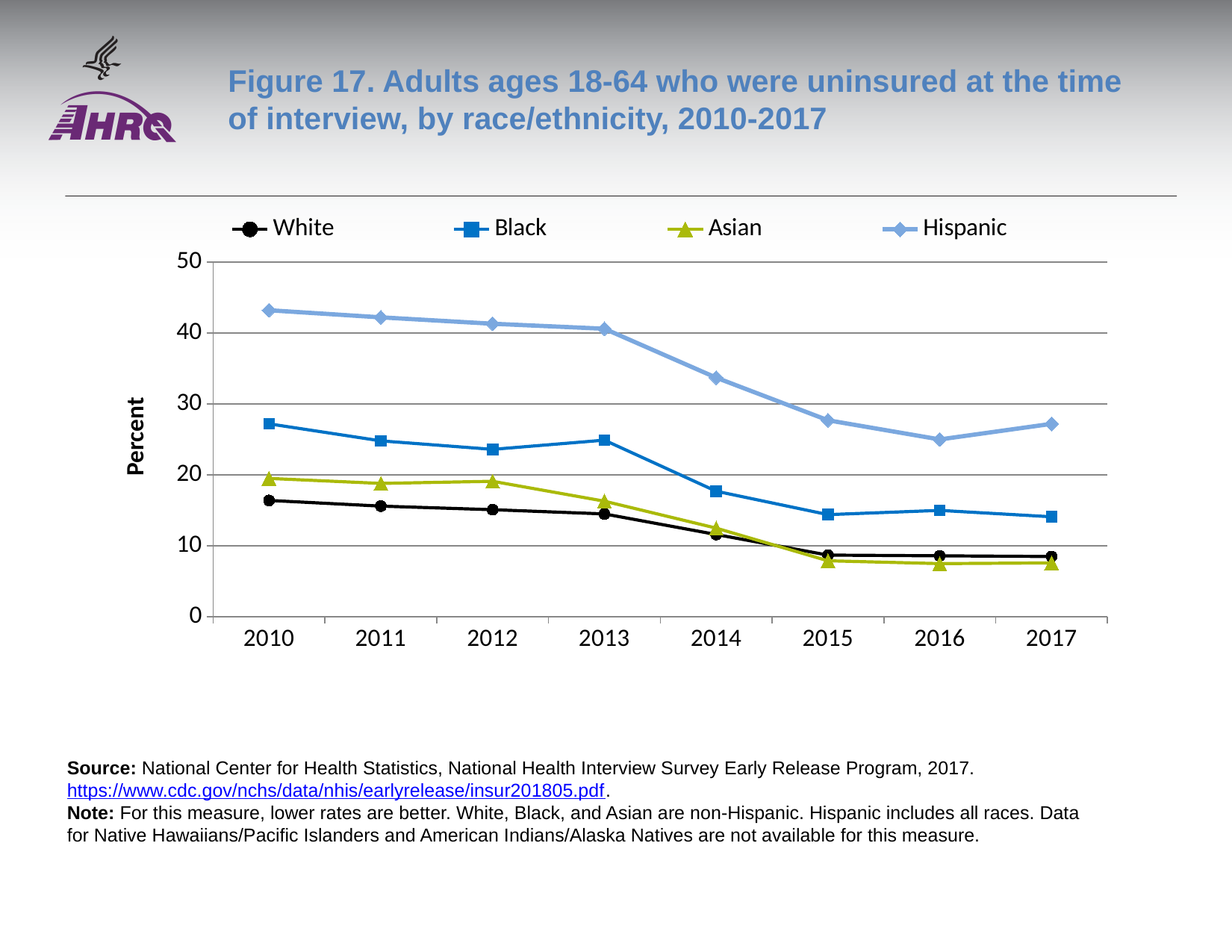

# Figure 17. Adults ages 18-64 who were uninsured at the time of interview, by race/ethnicity, 2010-2017

### Chart

| Category | White | Black | Asian | Hispanic |
|---|---|---|---|---|
| 2010 | 16.4 | 27.2 | 19.5 | 43.2 |
| 2011 | 15.6 | 24.8 | 18.8 | 42.2 |
| 2012 | 15.1 | 23.6 | 19.1 | 41.3 |
| 2013 | 14.5 | 24.9 | 16.3 | 40.6 |
| 2014 | 11.6 | 17.7 | 12.5 | 33.7 |
| 2015 | 8.7 | 14.4 | 7.9 | 27.7 |
| 2016 | 8.6 | 15.0 | 7.5 | 25.0 |
| 2017 | 8.5 | 14.1 | 7.6 | 27.2 |
Source: National Center for Health Statistics, National Health Interview Survey Early Release Program, 2017. https://www.cdc.gov/nchs/data/nhis/earlyrelease/insur201805.pdf.
Note: For this measure, lower rates are better. White, Black, and Asian are non-Hispanic. Hispanic includes all races. Data for Native Hawaiians/Pacific Islanders and American Indians/Alaska Natives are not available for this measure.